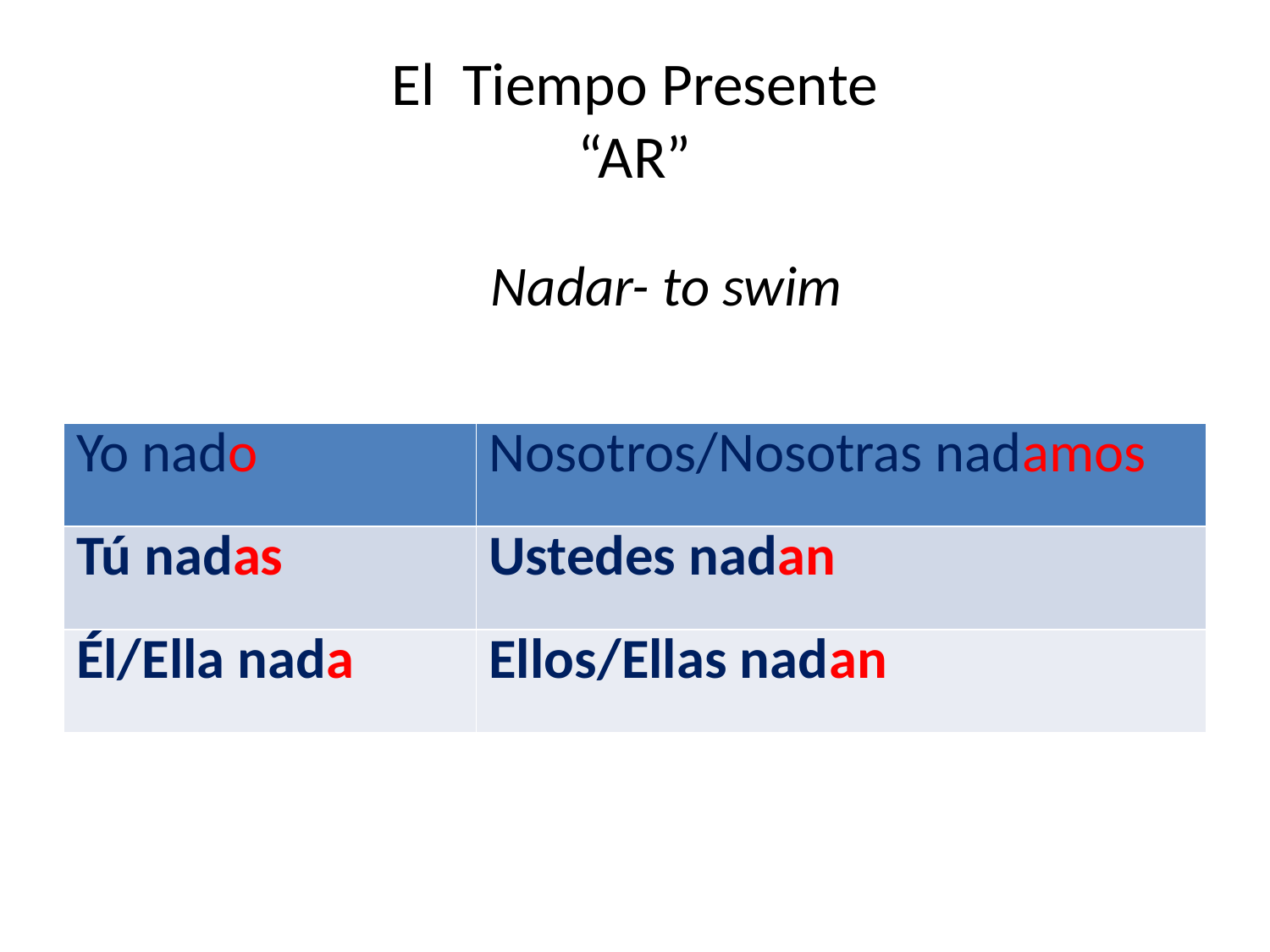

# El  Tiempo Presente “AR”
Nadar- to swim
| Yo nado | Nosotros/Nosotras nadamos |
| --- | --- |
| Tú nadas | Ustedes nadan |
| Él/Ella nada | Ellos/Ellas nadan |